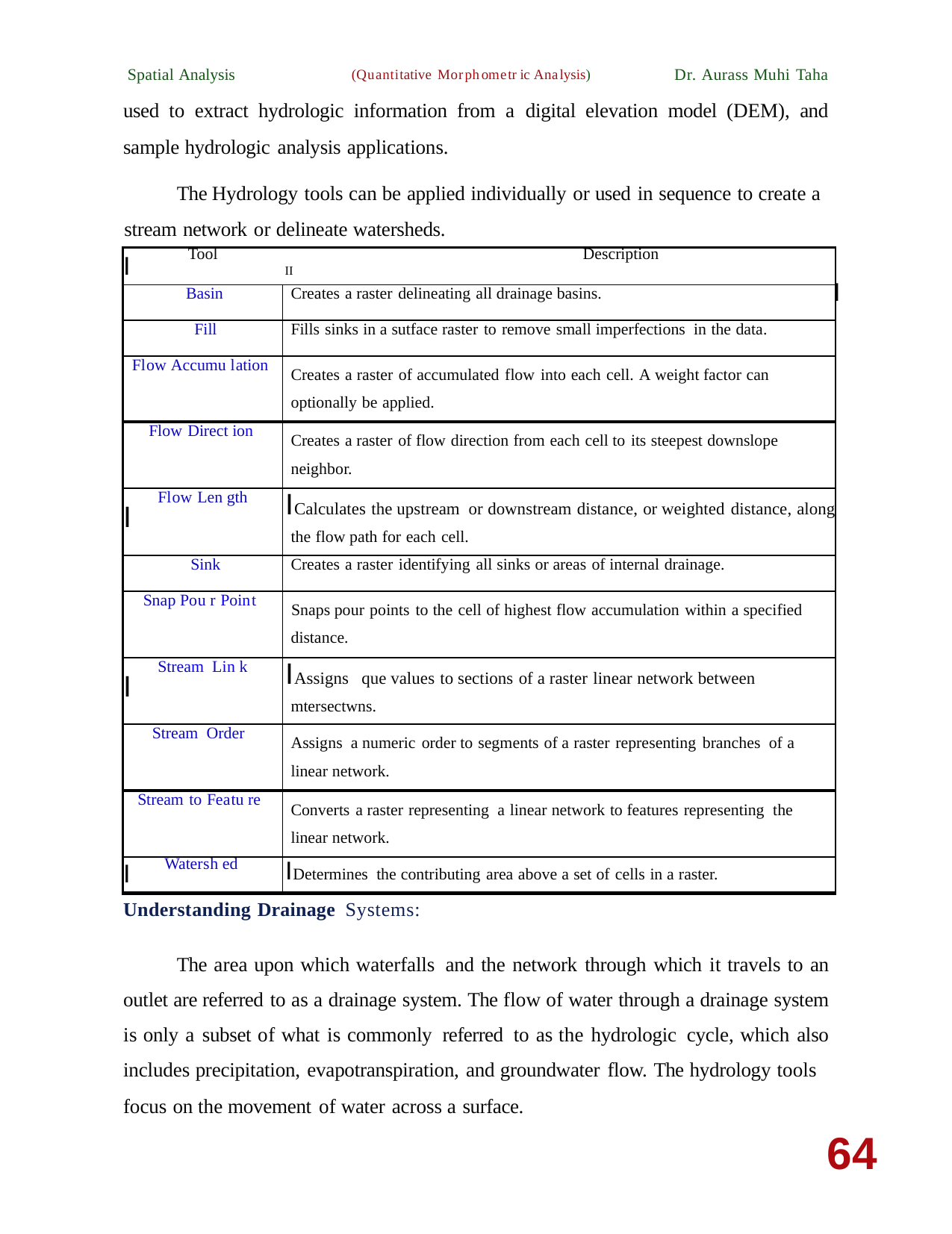

Spatial Analysis                          (Quantitative Morphometric Analysis)              Dr. Aurass Muhi Taha used  to  extract  hydrologic  information  from  a  digital  elevation  model  (DEM),  and sample hydrologic analysis applications.

The Hydrology tools can be applied individually or used in sequence to create a stream network or delineate watersheds.

I
| Tool Description I II |  |
| --- | --- |
| Basin | Creates a raster delineating all drainage basins. |
| Fill | Fills sinks in a sutface raster to remove small imperfections in the data. |
| Flow Accumu lation | Creates a raster of accumulated flow into each cell. A weight factor can optionally be applied. |
| Flow Direct ion | Creates a raster of flow direction from each cell to its steepest downslope neighbor. |
| Flow Len gth I | ICalculates the upstream or downstream distance, or weighted distance, along the flow path for each cell. |
| Sink | Creates a raster identifying all sinks or areas of internal drainage. |
| Snap Pou r Point | Snaps pour points to the cell of highest flow accumulation within a specified distance. |
| Stream Lin k I | IAssigns que values to sections of a raster linear network between mtersectwns. |
| Stream Order | Assigns a numeric order to segments of a raster representing branches of a linear network. |
| Stream to Featu re | Converts a raster representing a linear network to features representing the linear network. |
| Watersh ed I | IDetermines the contributing area above a set of cells in a raster. |
Understanding Drainage  Systems:

The area upon which waterfalls  and the network through which it travels to an outlet are referred to as a drainage system. The flow of water through a drainage system is only a subset of what is commonly  referred  to as the hydrologic  cycle, which also includes precipitation, evapotranspiration, and groundwater flow. The hydrology tools
focus on the movement of water across a surface.
64